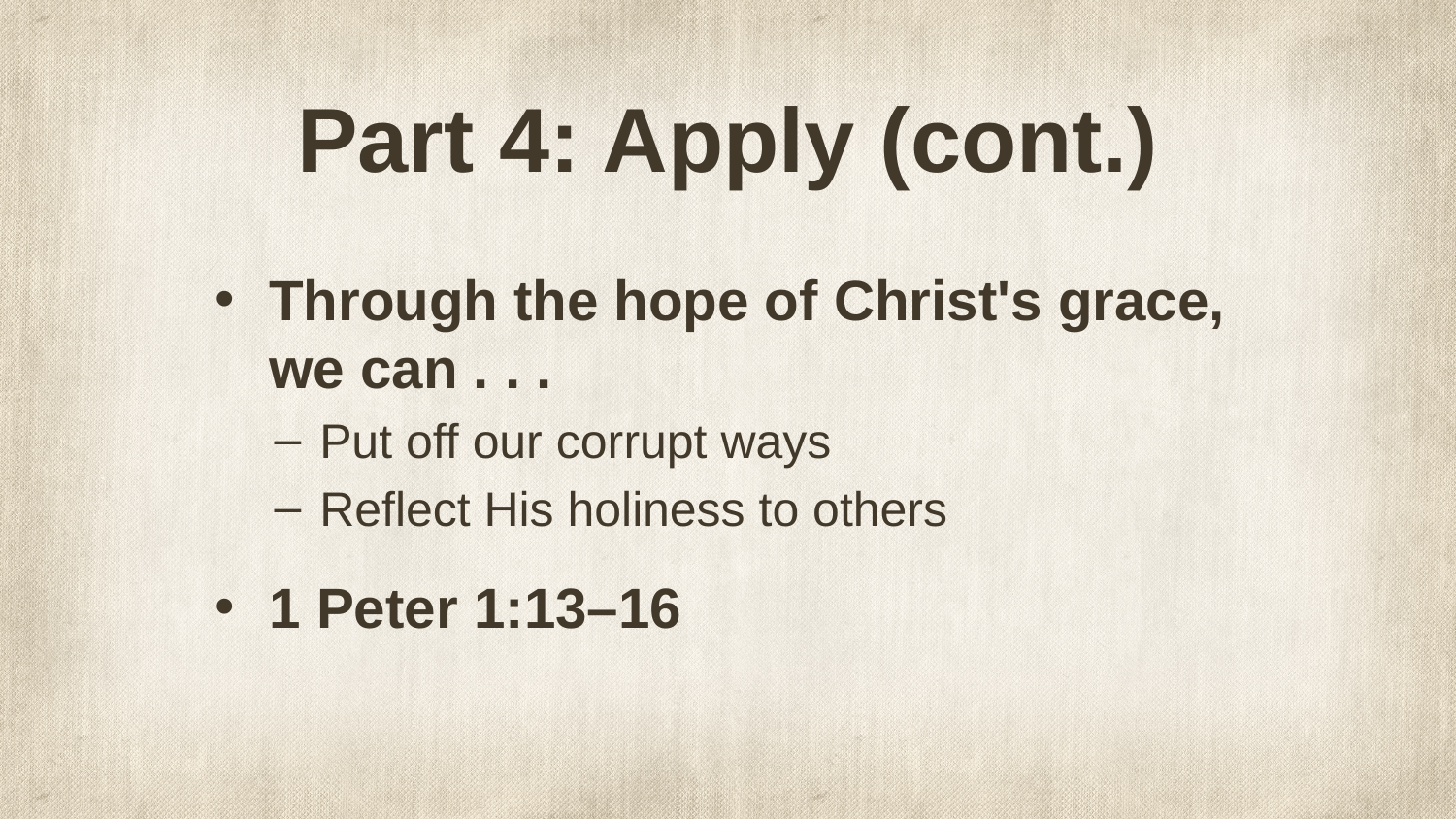

# Part 4: Apply (cont.)
Through the hope of Christ's grace, we can . . .
Put off our corrupt ways
Reflect His holiness to others
1 Peter 1:13–16